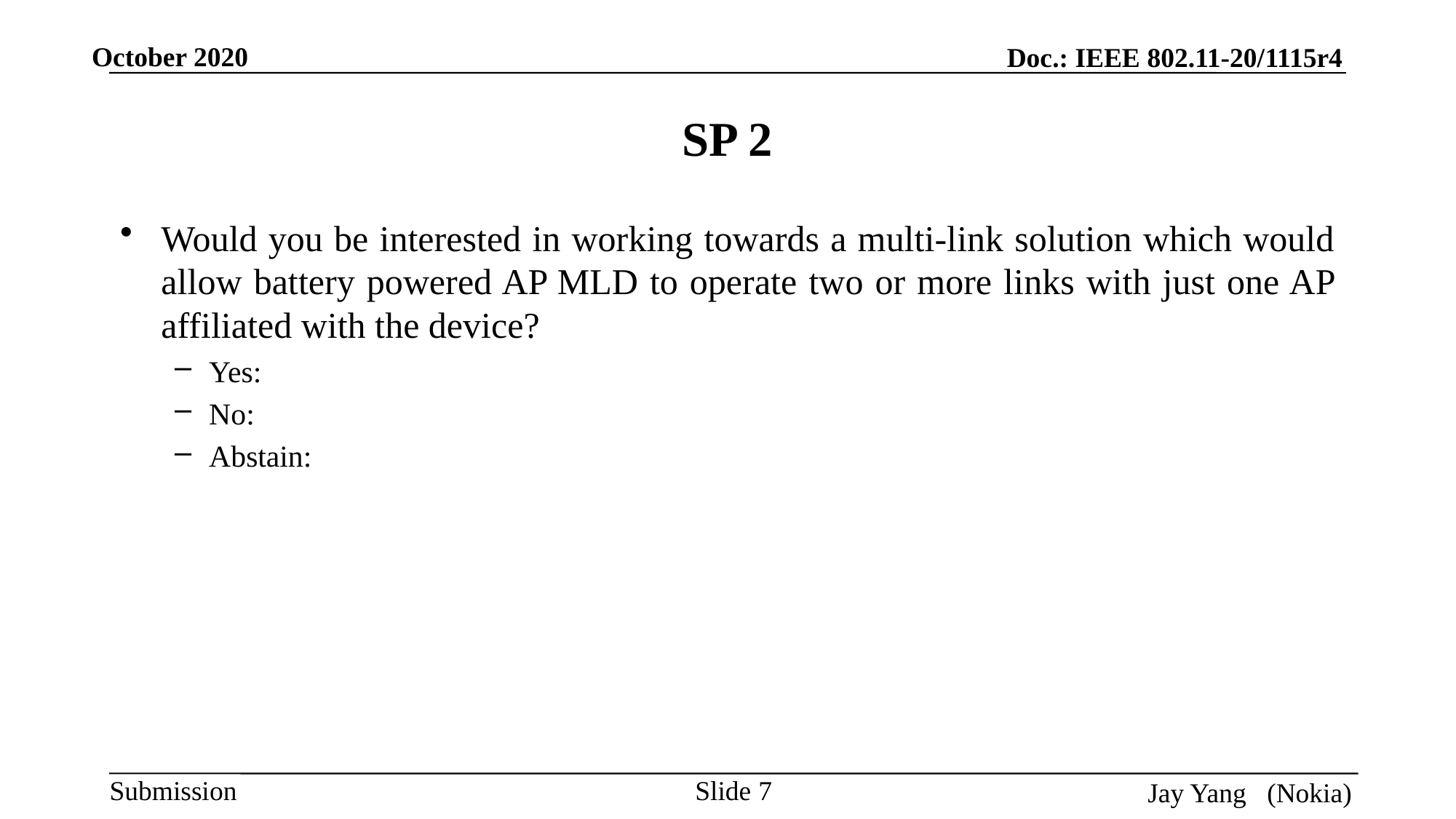

# SP 2
Would you be interested in working towards a multi-link solution which would allow battery powered AP MLD to operate two or more links with just one AP affiliated with the device?
Yes:
No:
Abstain:
Slide 7
Jay Yang   (Nokia)